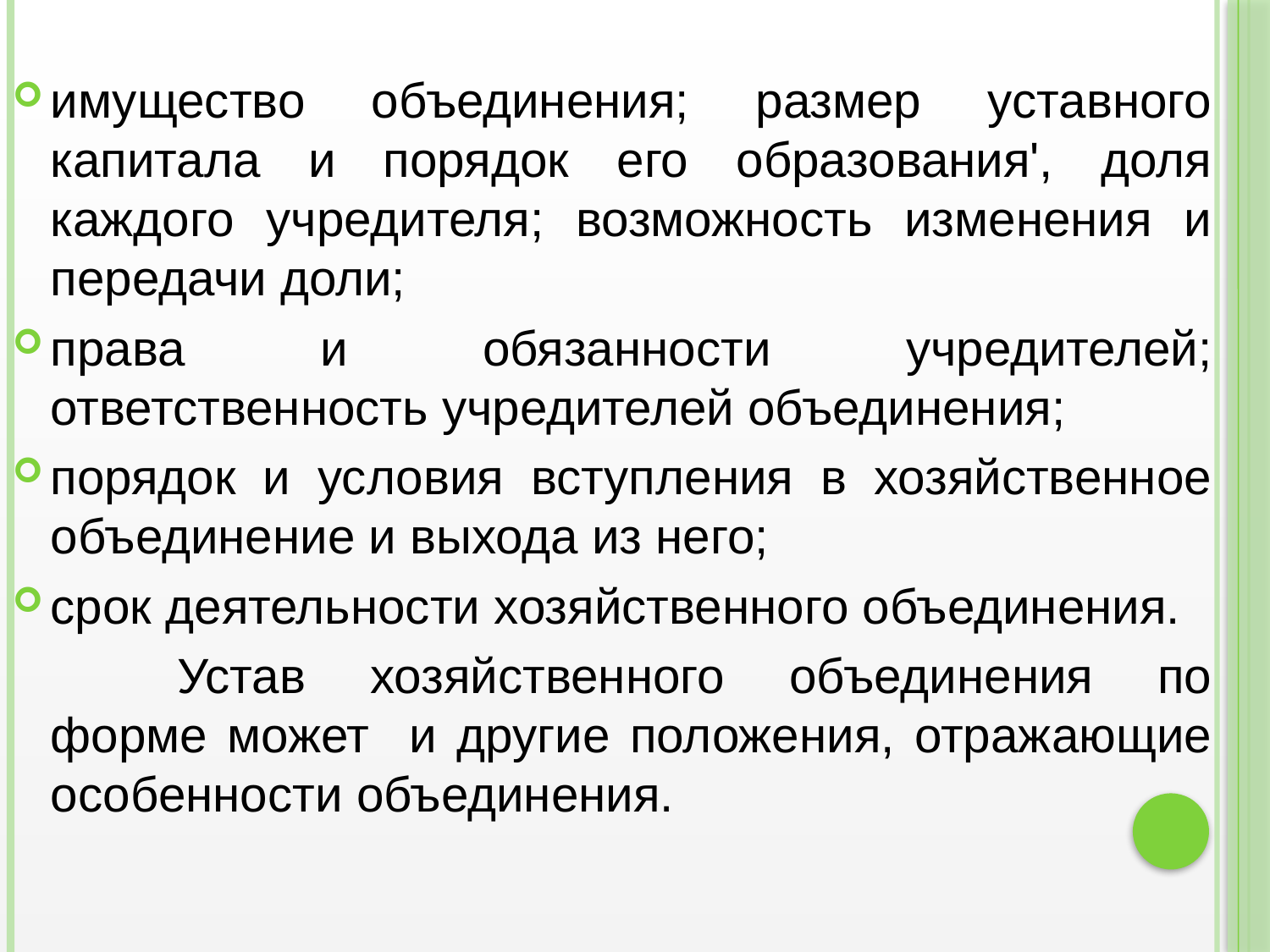

имущество объединения; размер уставного капитала и порядок его образования', доля каждого учредителя; возможность изменения и передачи доли;
права и обязанности учредителей; ответственность учредителей объединения;
порядок и условия вступления в хозяйственное объединение и выхода из него;
срок деятельности хозяйственного объединения.
		Устав хозяйственного объединения по форме может  и другие положения, отражающие особенности объединения.